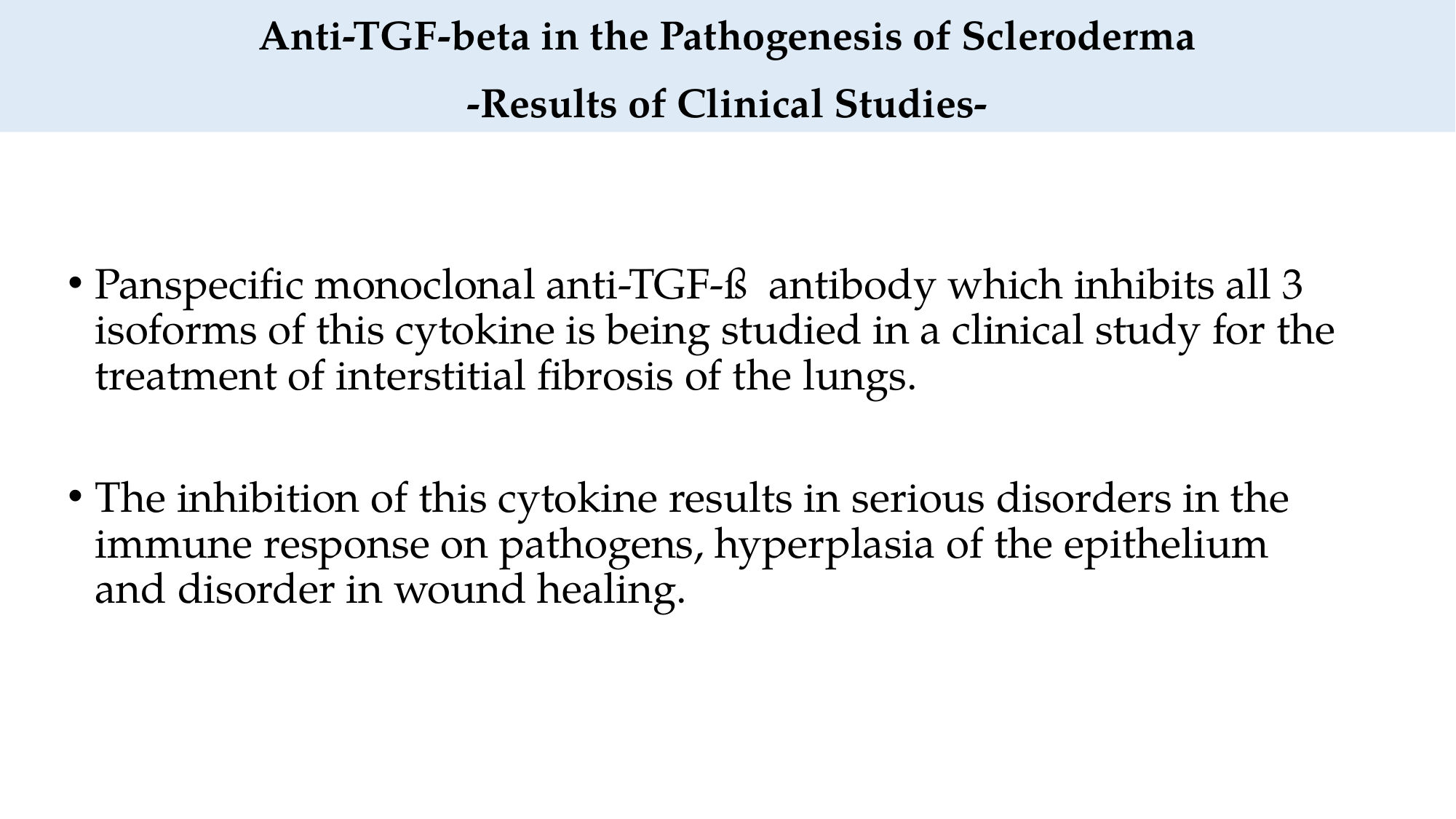

Anti-TGF-beta in the Pathogenesis of Scleroderma
-Results of Clinical Studies-

Panspecific monoclonal anti-TGF-ß  antibody which inhibits all 3 isoforms of this cytokine is being studied in a clinical study for the treatment of interstitial fibrosis of the lungs.

The inhibition of this cytokine results in serious disorders in the immune response on pathogens, hyperplasia of the epithelium and disorder in wound healing.